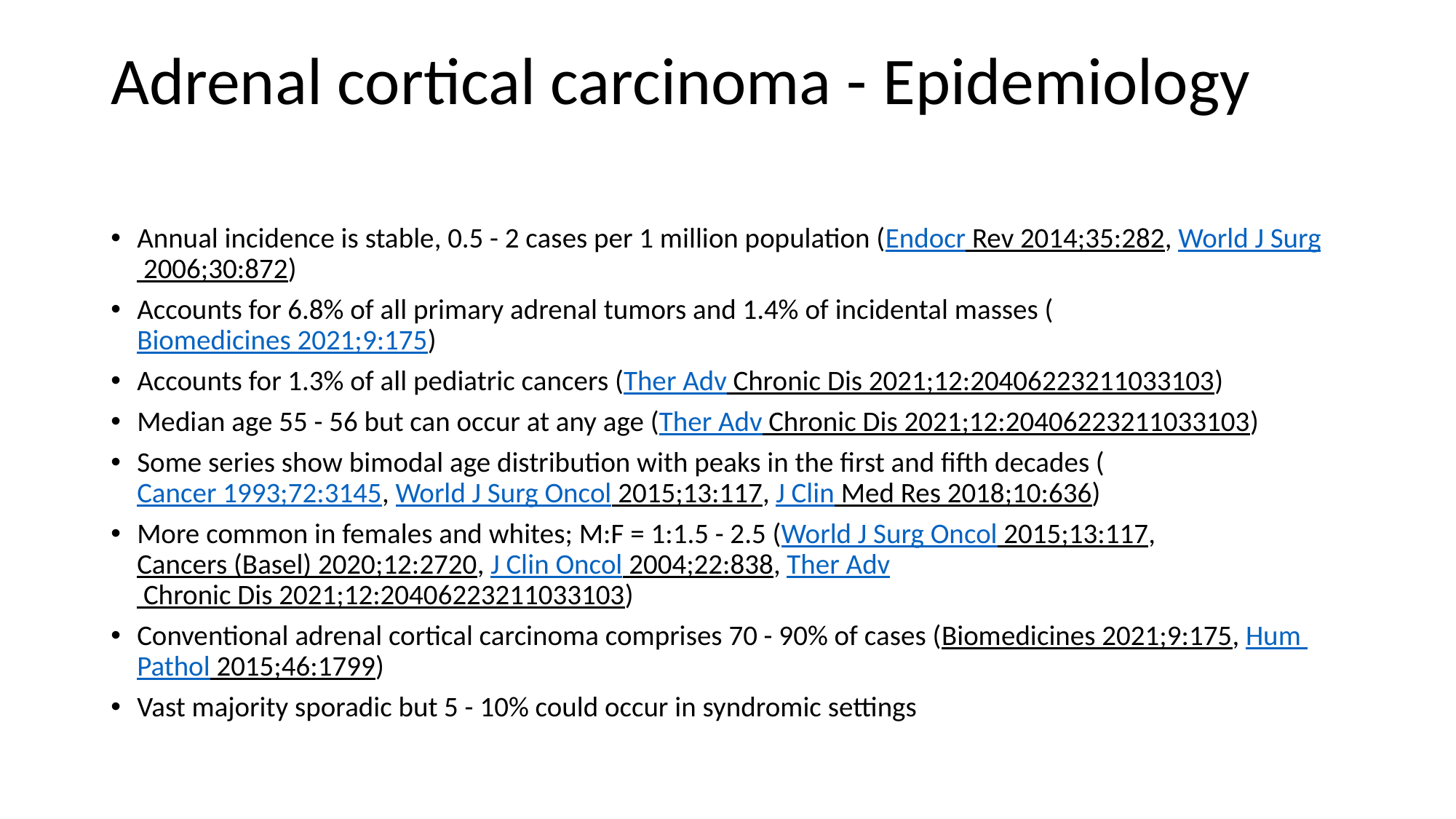

# Adrenal cortical carcinoma - Epidemiology
Annual incidence is stable, 0.5 - 2 cases per 1 million population (Endocr Rev 2014;35:282, World J Surg 2006;30:872)
Accounts for 6.8% of all primary adrenal tumors and 1.4% of incidental masses (Biomedicines 2021;9:175)
Accounts for 1.3% of all pediatric cancers (Ther Adv Chronic Dis 2021;12:20406223211033103)
Median age 55 - 56 but can occur at any age (Ther Adv Chronic Dis 2021;12:20406223211033103)
Some series show bimodal age distribution with peaks in the first and fifth decades (Cancer 1993;72:3145, World J Surg Oncol 2015;13:117, J Clin Med Res 2018;10:636)
More common in females and whites; M:F = 1:1.5 - 2.5 (World J Surg Oncol 2015;13:117, Cancers (Basel) 2020;12:2720, J Clin Oncol 2004;22:838, Ther Adv Chronic Dis 2021;12:20406223211033103)
Conventional adrenal cortical carcinoma comprises 70 - 90% of cases (Biomedicines 2021;9:175, Hum Pathol 2015;46:1799)
Vast majority sporadic but 5 - 10% could occur in syndromic settings